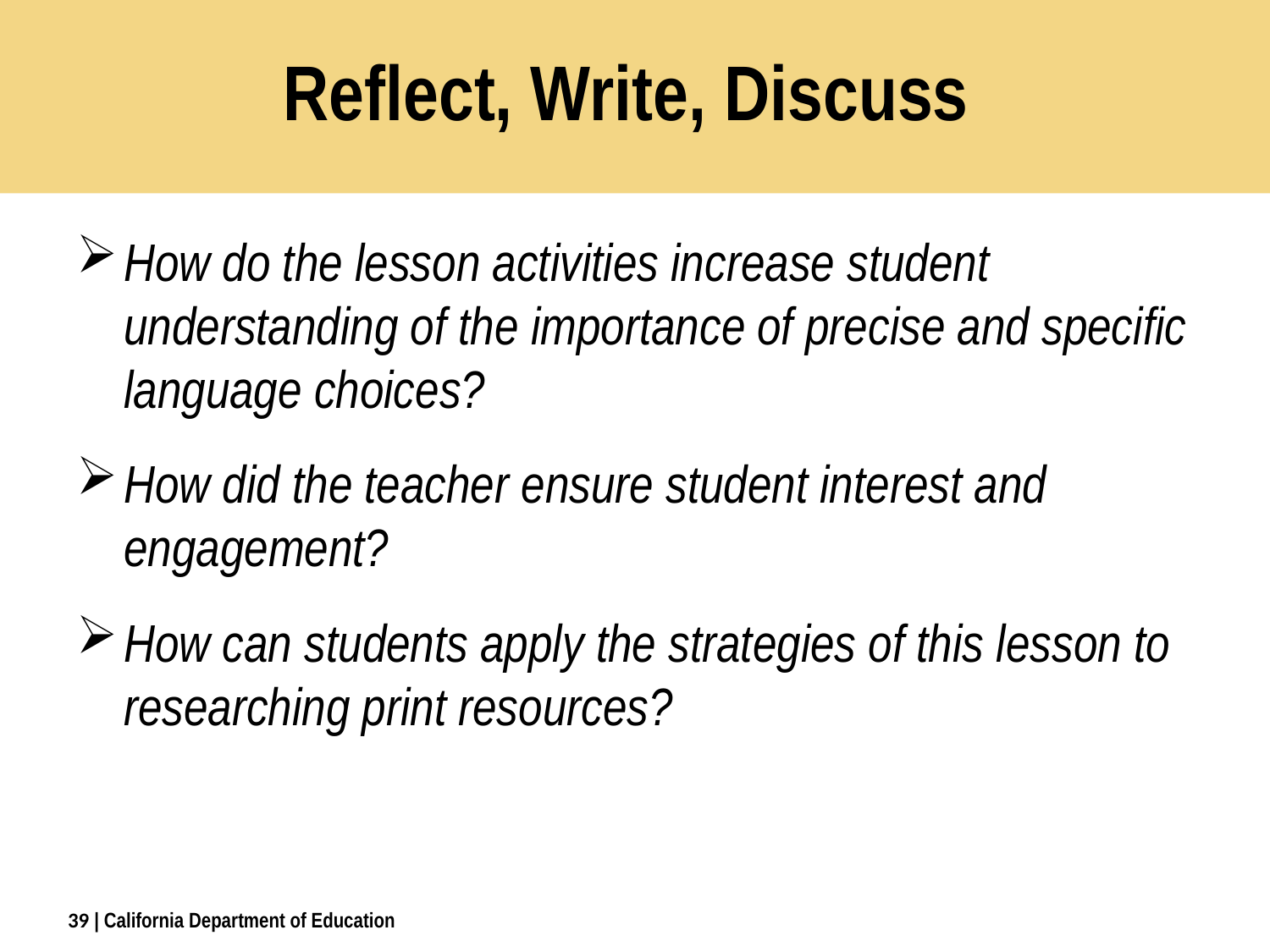

# Reflect, Write, Discuss
How do the lesson activities increase student understanding of the importance of precise and specific language choices?
How did the teacher ensure student interest and engagement?
How can students apply the strategies of this lesson to researching print resources?
39
| California Department of Education